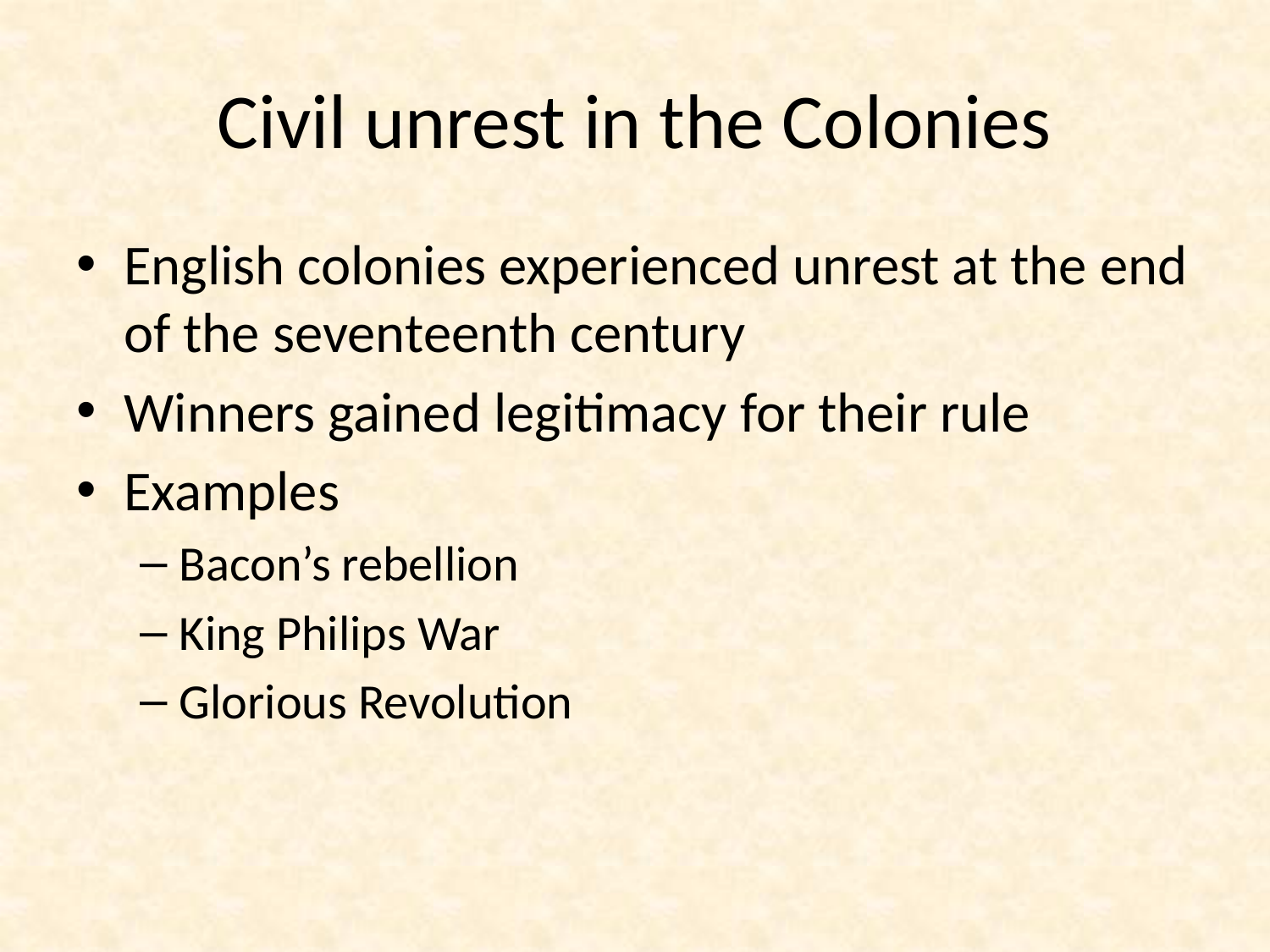

# Civil unrest in the Colonies
English colonies experienced unrest at the end of the seventeenth century
Winners gained legitimacy for their rule
Examples
Bacon’s rebellion
King Philips War
Glorious Revolution